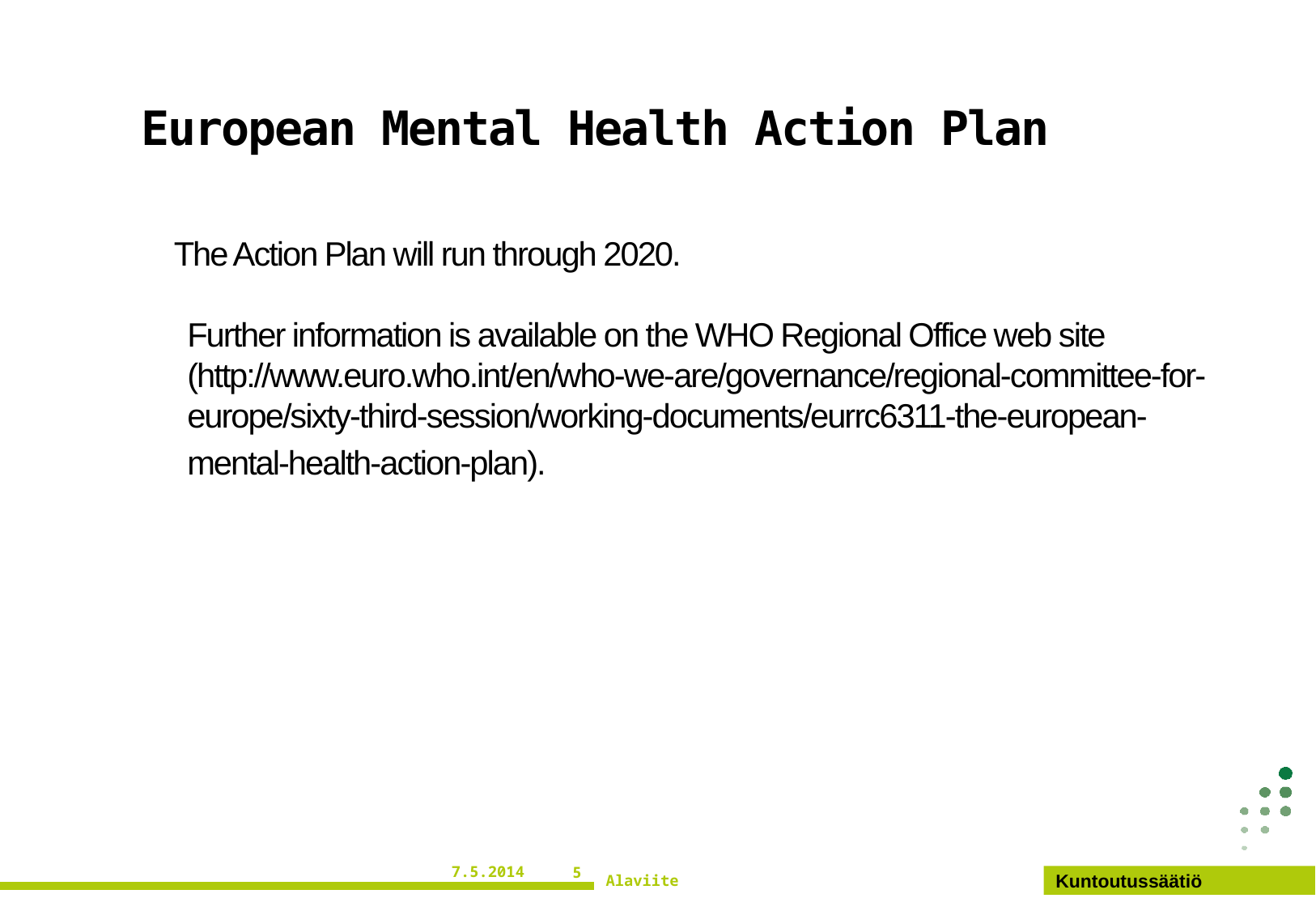

# European Mental Health Action Plan
    The Action Plan will run through 2020.
Further information is available on the WHO Regional Office web site (http://www.euro.who.int/en/who-we-are/governance/regional-committee-for-europe/sixty-third-session/working-documents/eurrc6311-the-european-mental-health-action-plan).

Alaviite